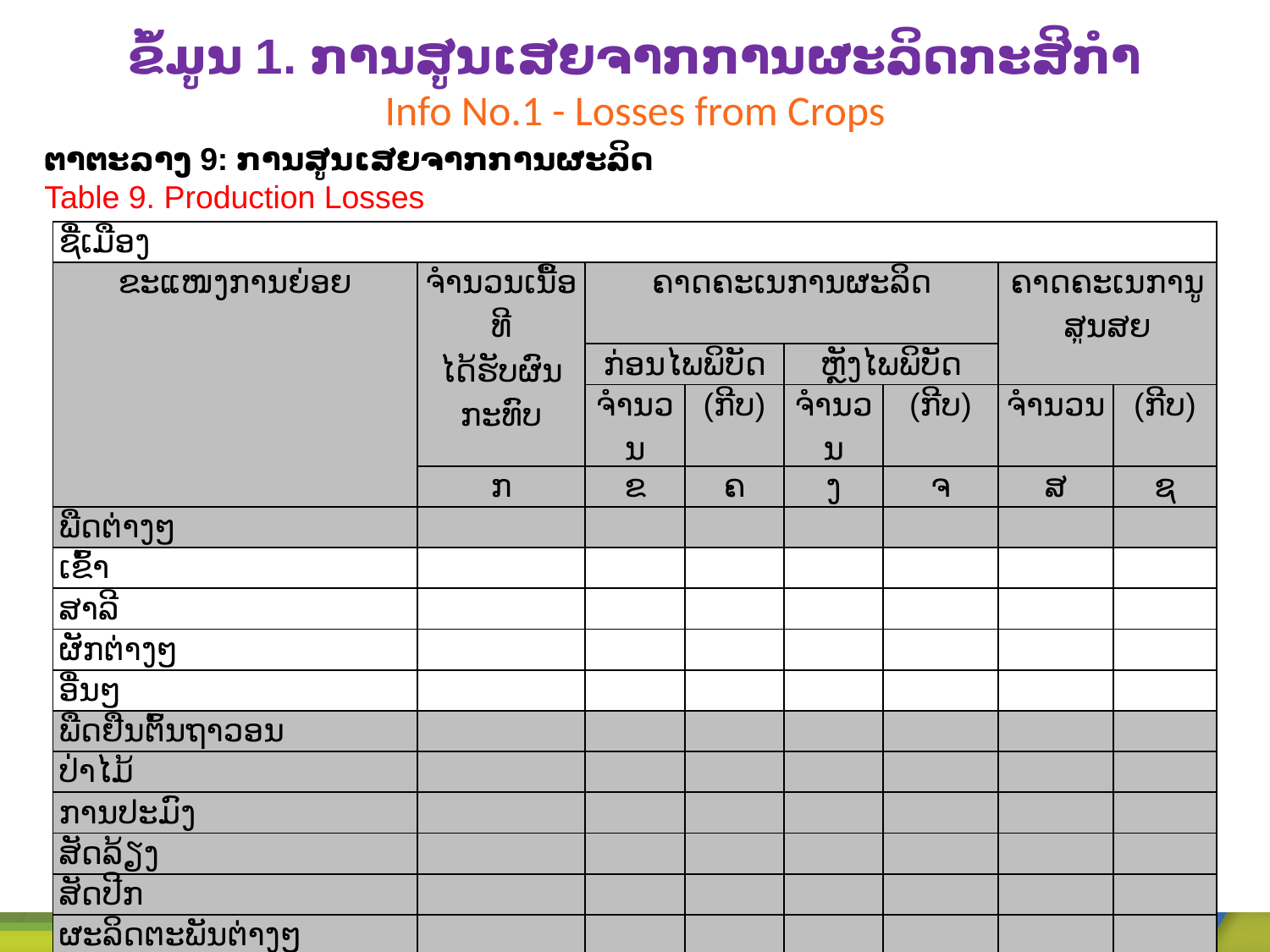

# ຂໍ້ມູນ 1. ການສູນເສຍຈາກການຜະລິດກະສິກຳ Info No.1 - Losses from Crops
ຕາຕະລາງ 9: ການສູນເສຍຈາກການຜະລິດ
Table 9. Production Losses
| ຊື່ເມືອງ |  |  |  |  |  |  |  |
| --- | --- | --- | --- | --- | --- | --- | --- |
| ຂະແໜງການຍ່ອຍ | ຈຳນວນເນື້ອທີ ໄດ້ຮັບຜົນກະທົບ | ຄາດຄະເນການຜະລິດ |  |  |  | ຄາດຄະເນການູສູນສຍ |  |
|  |  | ກ່ອນໄພພິບັດ |  | ຫຼັງໄພພິບັດ |  |  |  |
|  |  | ຈຳນວນ | (ກີບ) | ຈຳນວນ | (ກີບ) | ຈຳນວນ | (ກີບ) |
|  | ກ | ຂ | ຄ | ງ | ຈ | ສ | ຊ |
| ພືດຕ່າງໆ |  |  |  |  |  |  |  |
| ເຂົ້າ |  |  |  |  |  |  |  |
| ສາລີ |  |  |  |  |  |  |  |
| ຜັກຕ່າງໆ |  |  |  |  |  |  |  |
| ອື່ນໆ |  |  |  |  |  |  |  |
| ພືດຢືນຕົ້ນຖາວອນ |  |  |  |  |  |  |  |
| ປ່າໄມ້ |  |  |  |  |  |  |  |
| ການປະມົງ |  |  |  |  |  |  |  |
| ສັດລ້ຽງ |  |  |  |  |  |  |  |
| ສັດປີກ |  |  |  |  |  |  |  |
| ຜະລິດຕະພັນຕ່າງໆ |  |  |  |  |  |  |  |
| ລວມ |  |  |  |  |  |  |  |